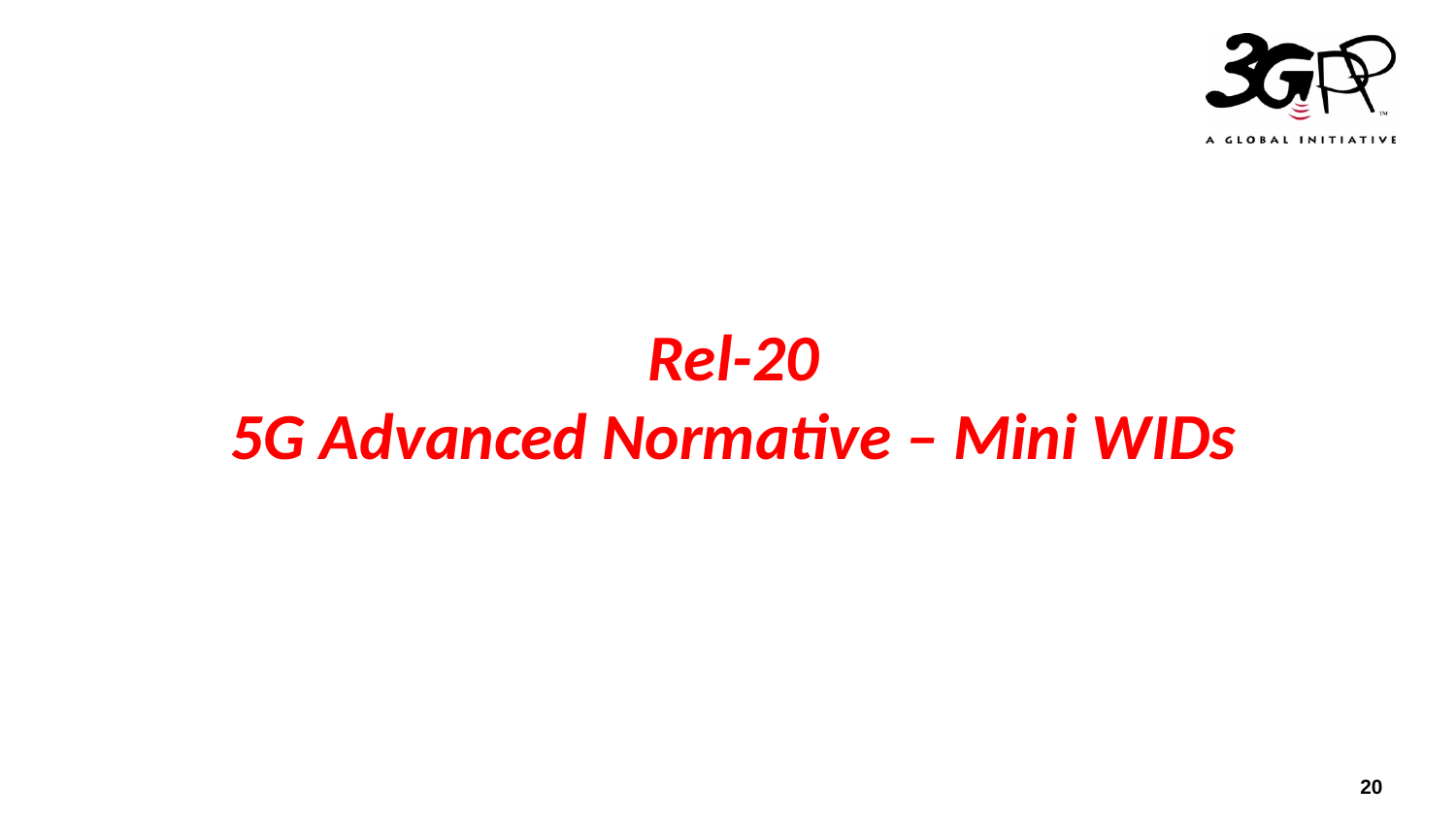

# Rel-20 5G Advanced Normative – Mini WIDs